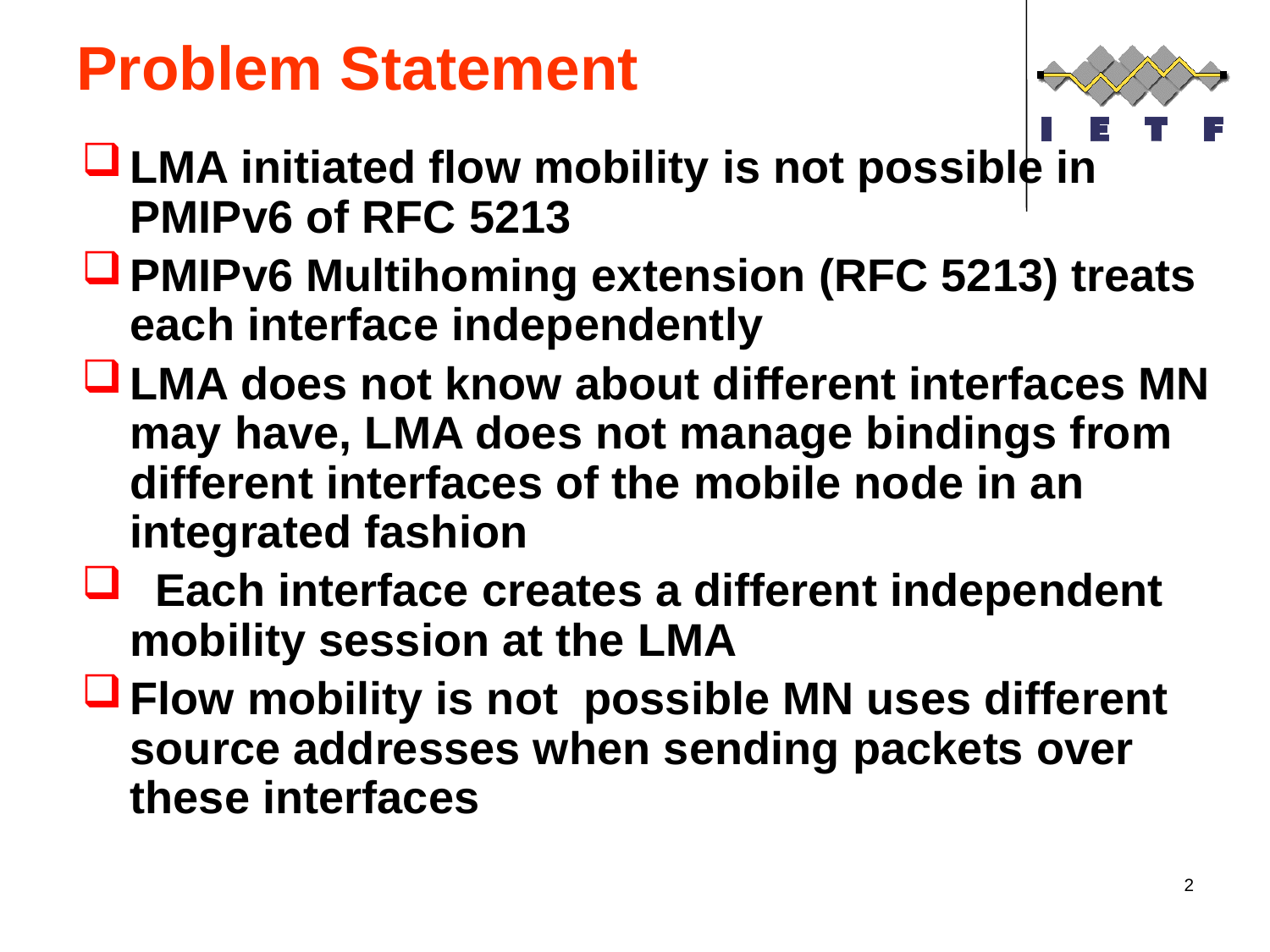

Problem Statement
LMA initiated flow mobility is not possible in PMIPv6 of RFC 5213
PMIPv6 Multihoming extension (RFC 5213) treats each interface independently
LMA does not know about different interfaces MN may have, LMA does not manage bindings from different interfaces of the mobile node in an integrated fashion
  Each interface creates a different independent mobility session at the LMA
Flow mobility is not  possible MN uses different source addresses when sending packets over these interfaces
2